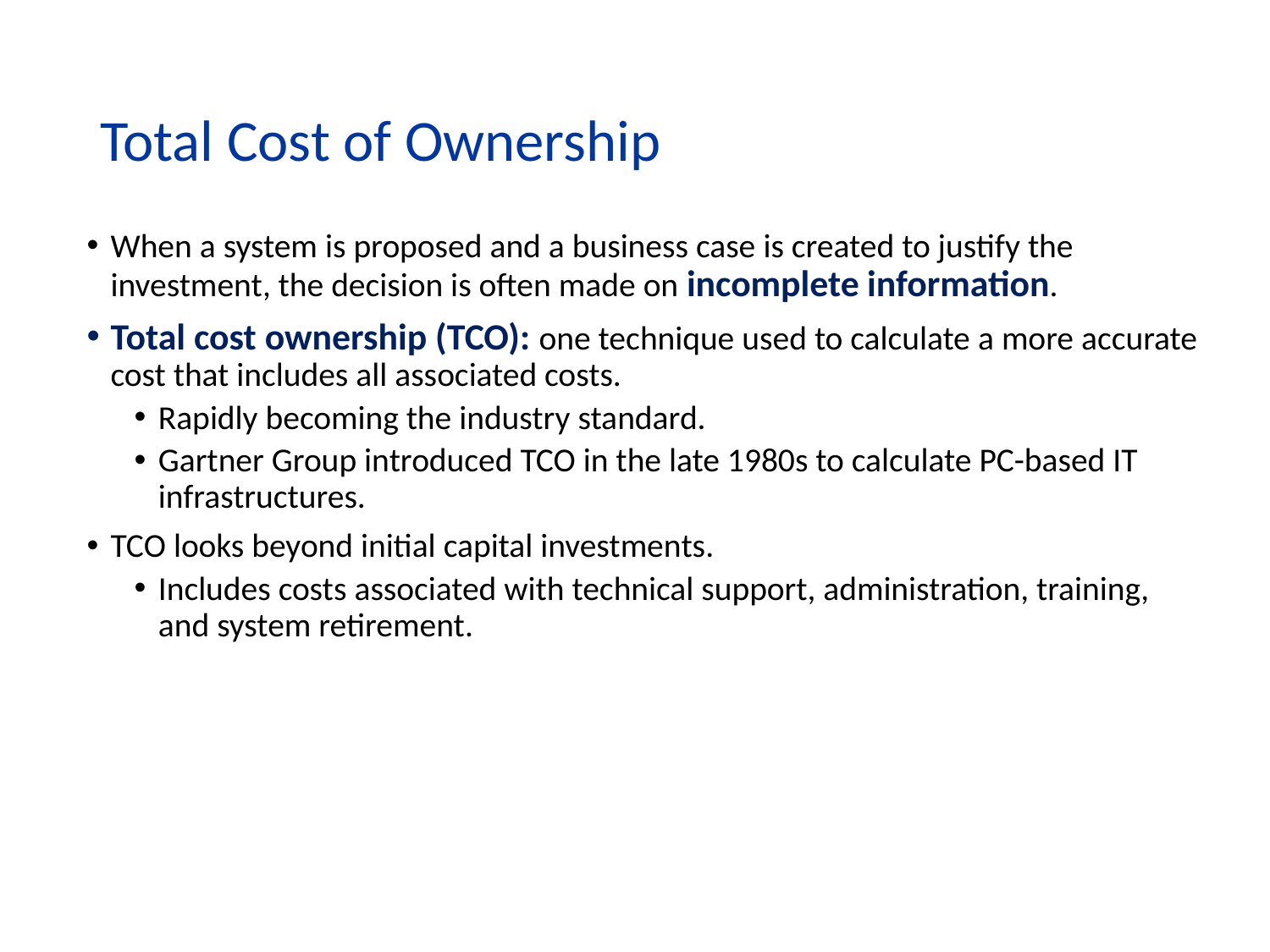

# Total Cost of Ownership
When a system is proposed and a business case is created to justify the investment, the decision is often made on incomplete information.
Total cost ownership (TCO): one technique used to calculate a more accurate cost that includes all associated costs.
Rapidly becoming the industry standard.
Gartner Group introduced TCO in the late 1980s to calculate PC-based IT infrastructures.
TCO looks beyond initial capital investments.
Includes costs associated with technical support, administration, training, and system retirement.